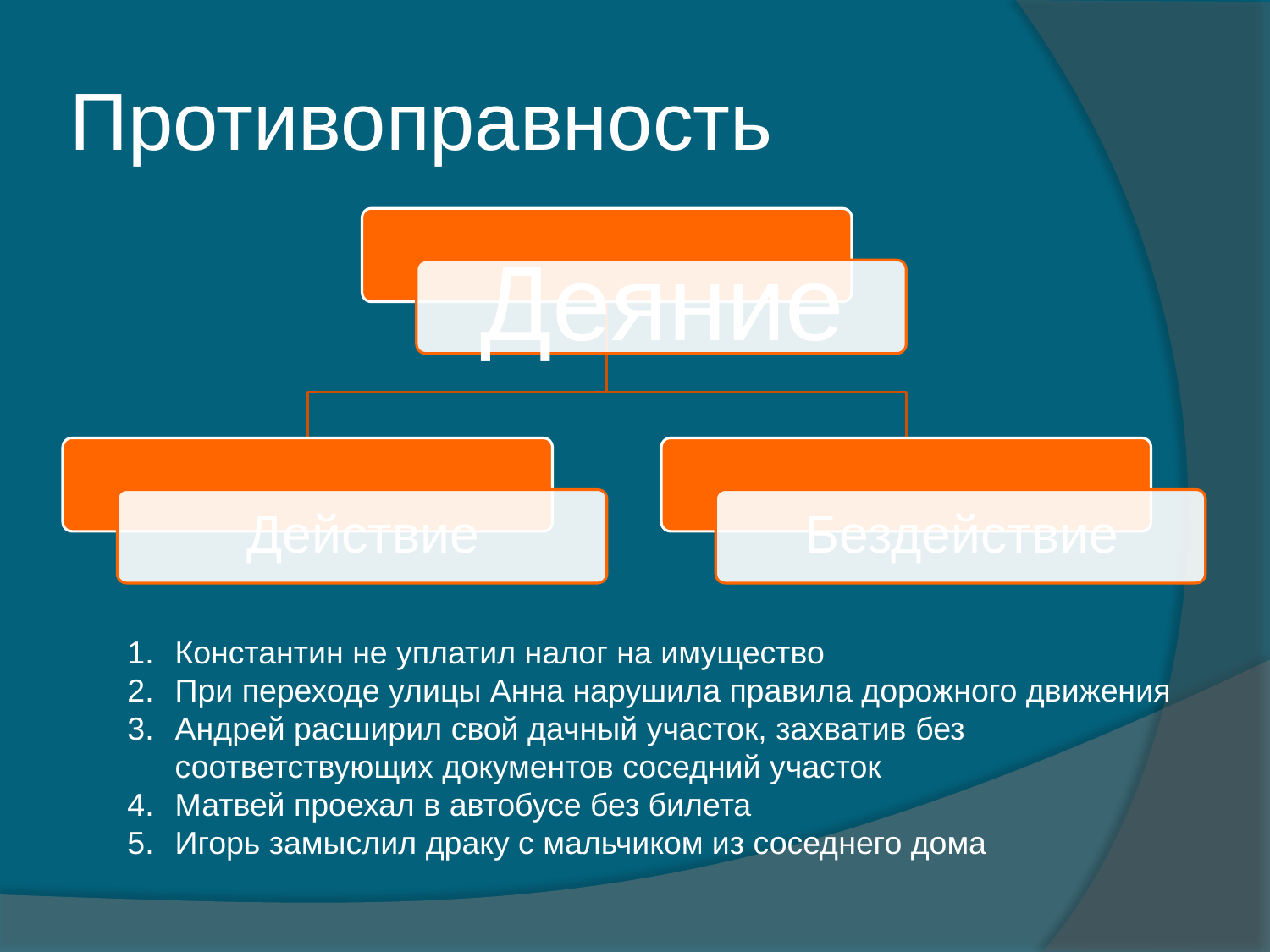

# Противоправность
Деяние
Действие
Бездействие
Константин не уплатил налог на имущество
При переходе улицы Анна нарушила правила дорожного движения
Андрей расширил свой дачный участок, захватив без соответствующих документов соседний участок
Матвей проехал в автобусе без билета
Игорь замыслил драку с мальчиком из соседнего дома